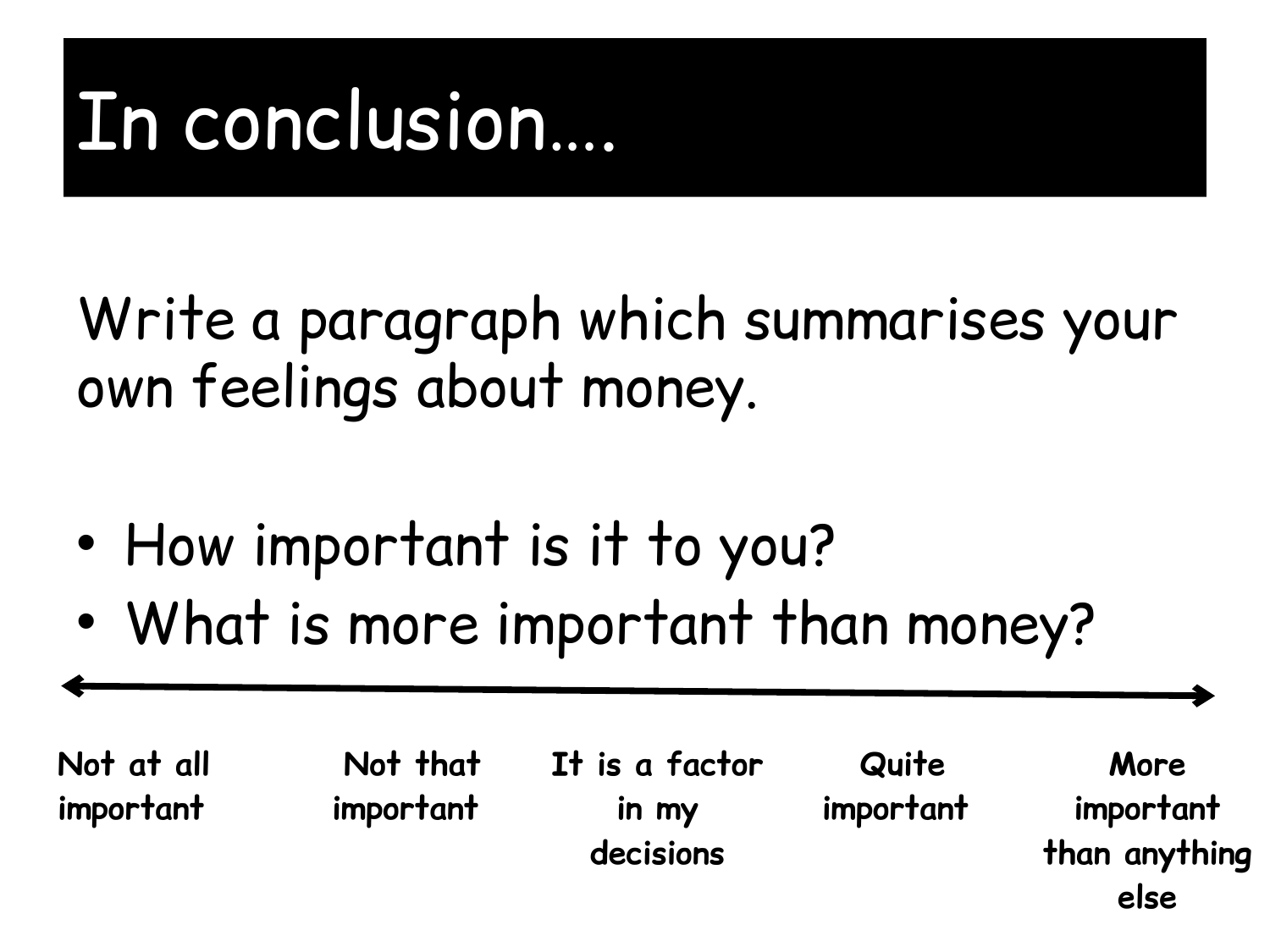

# In conclusion….
Write a paragraph which summarises your own feelings about money.

How important is it to you?
What is more important than money?
| Not at all important | Not that important | It is a factor in my decisions | Quite important | More important than anything else |
| --- | --- | --- | --- | --- |